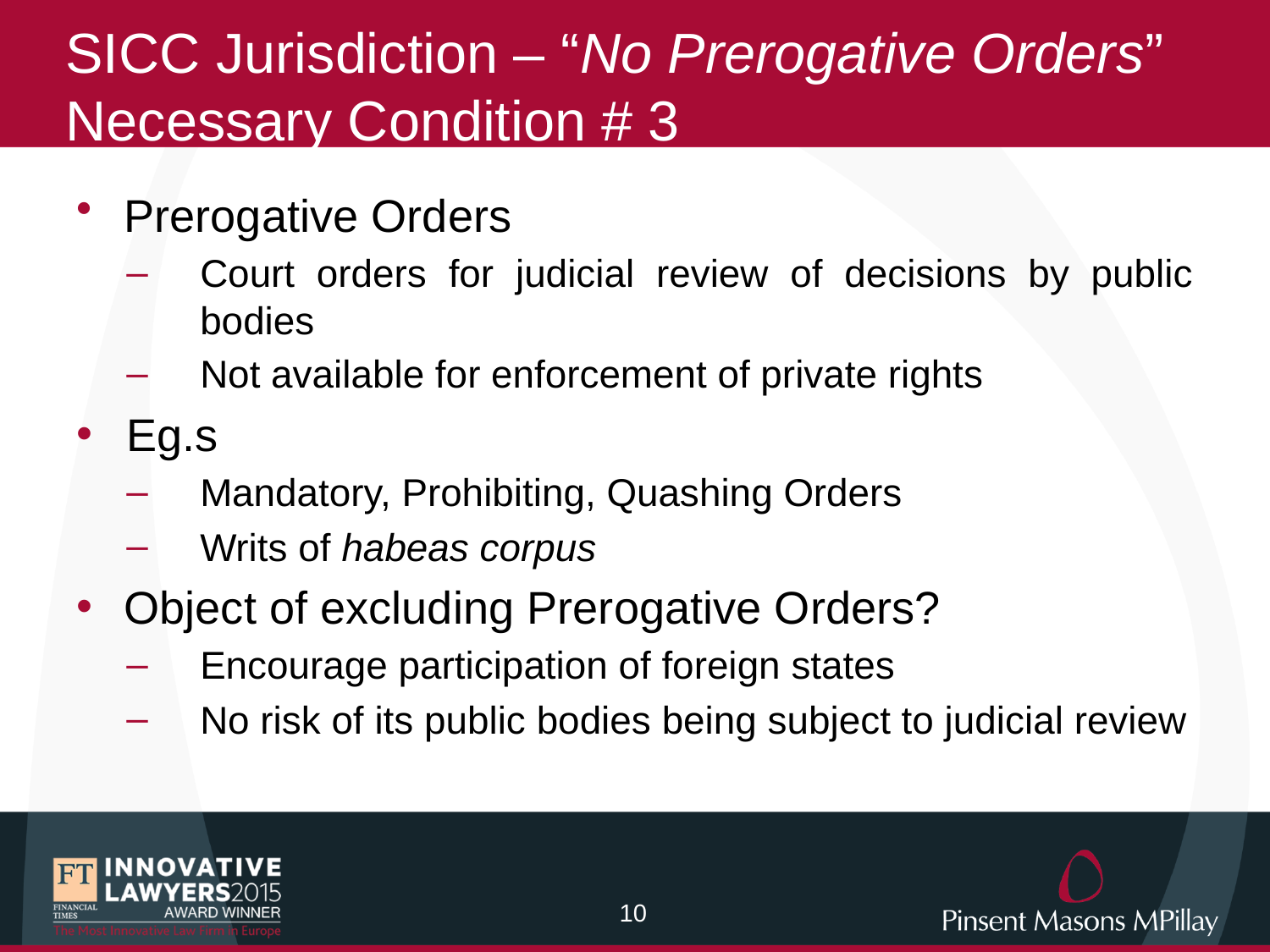

# SICC Jurisdiction – “No Prerogative Orders” Necessary Condition # 3
Prerogative Orders
Court orders for judicial review of decisions by public bodies
Not available for enforcement of private rights
Eg.s
Mandatory, Prohibiting, Quashing Orders
Writs of habeas corpus
Object of excluding Prerogative Orders?
Encourage participation of foreign states
No risk of its public bodies being subject to judicial review

10